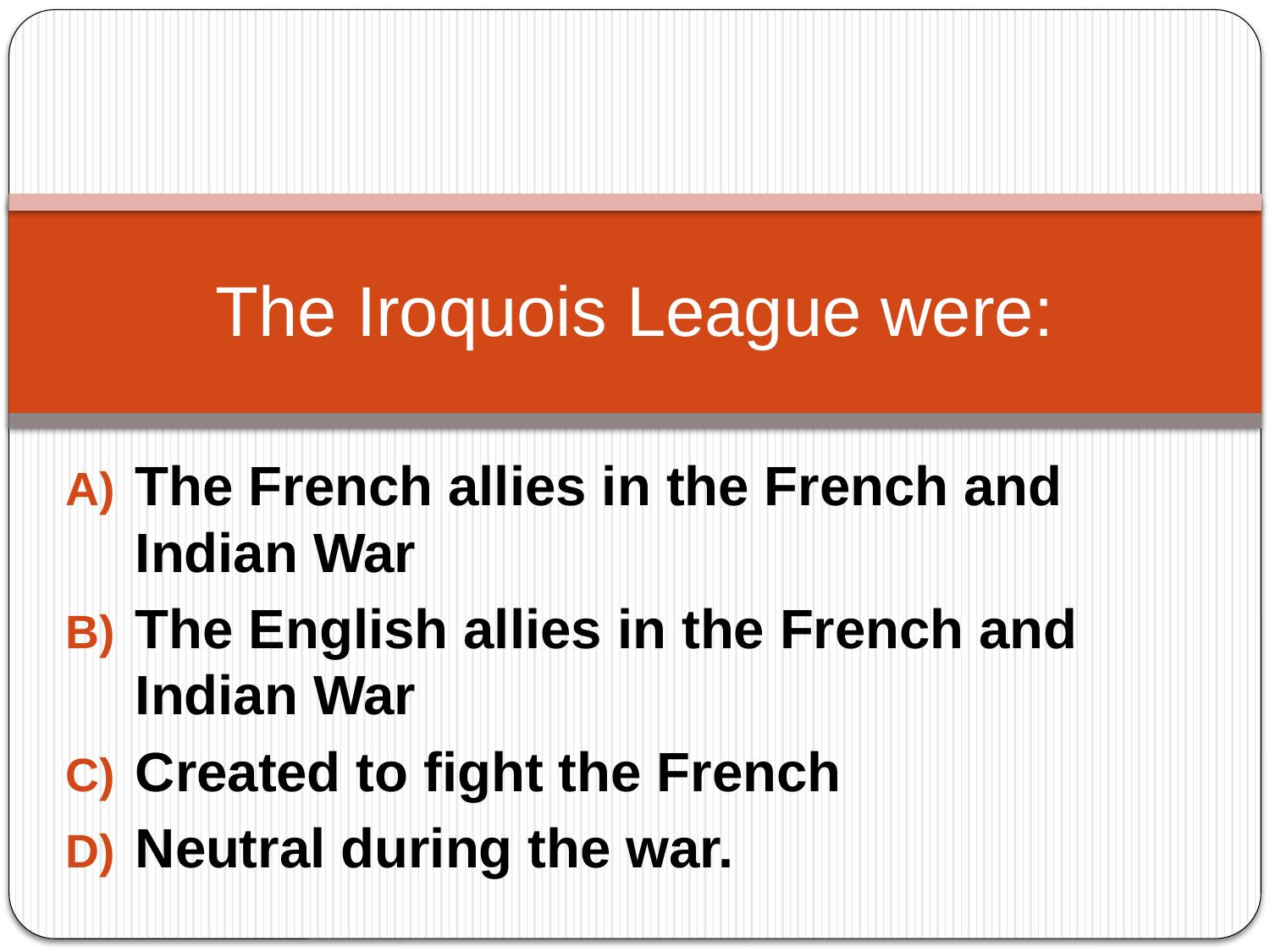

# The Iroquois League were:
The French allies in the French and Indian War
The English allies in the French and Indian War
Created to fight the French
Neutral during the war.